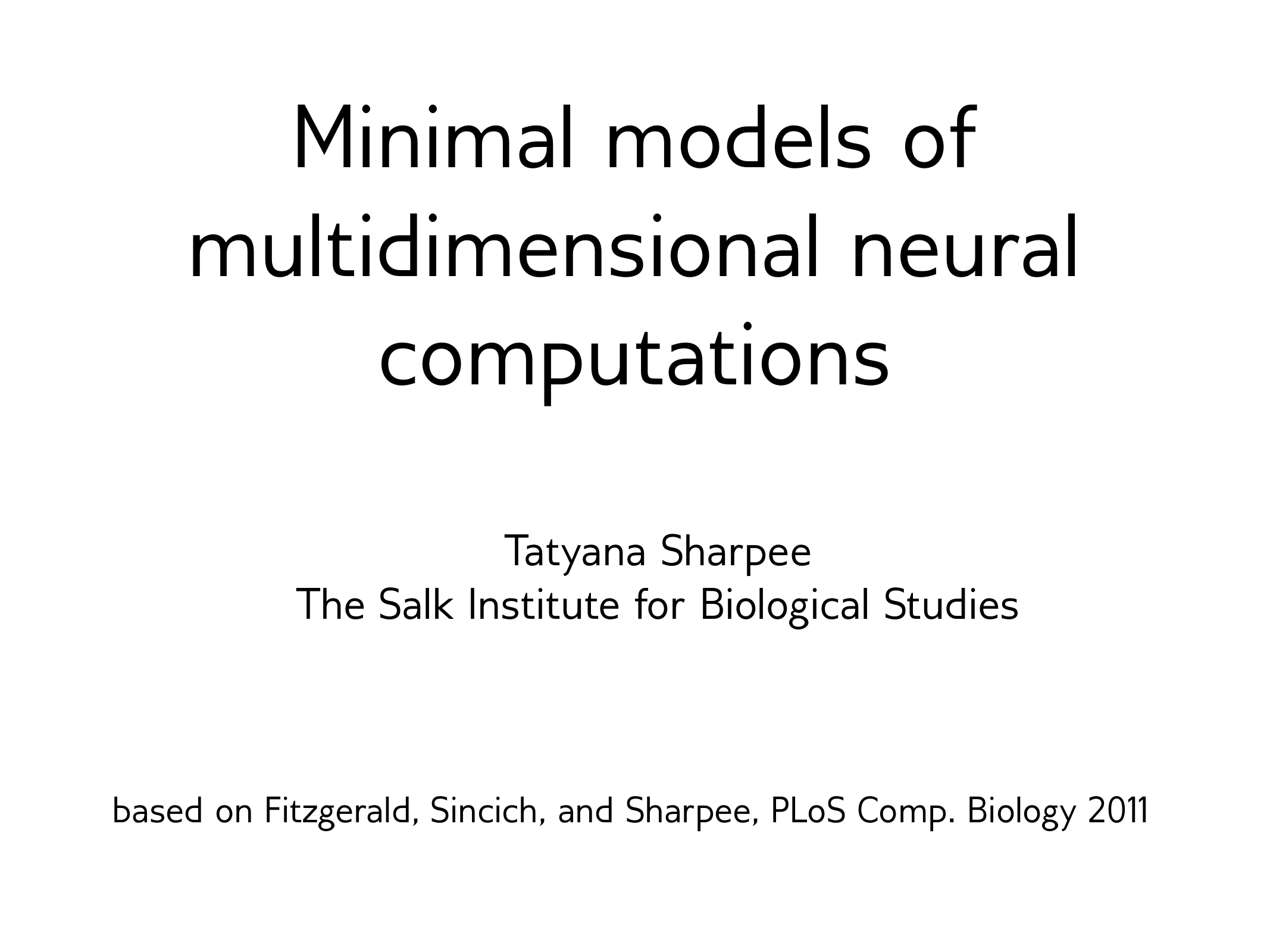

# Minimal models of multidimensional neural computations
Tatyana Sharpee
The Salk Institute for Biological Studies
based on Fitzgerald, Sincich, and Sharpee, PLoS Comp. Biology 2011